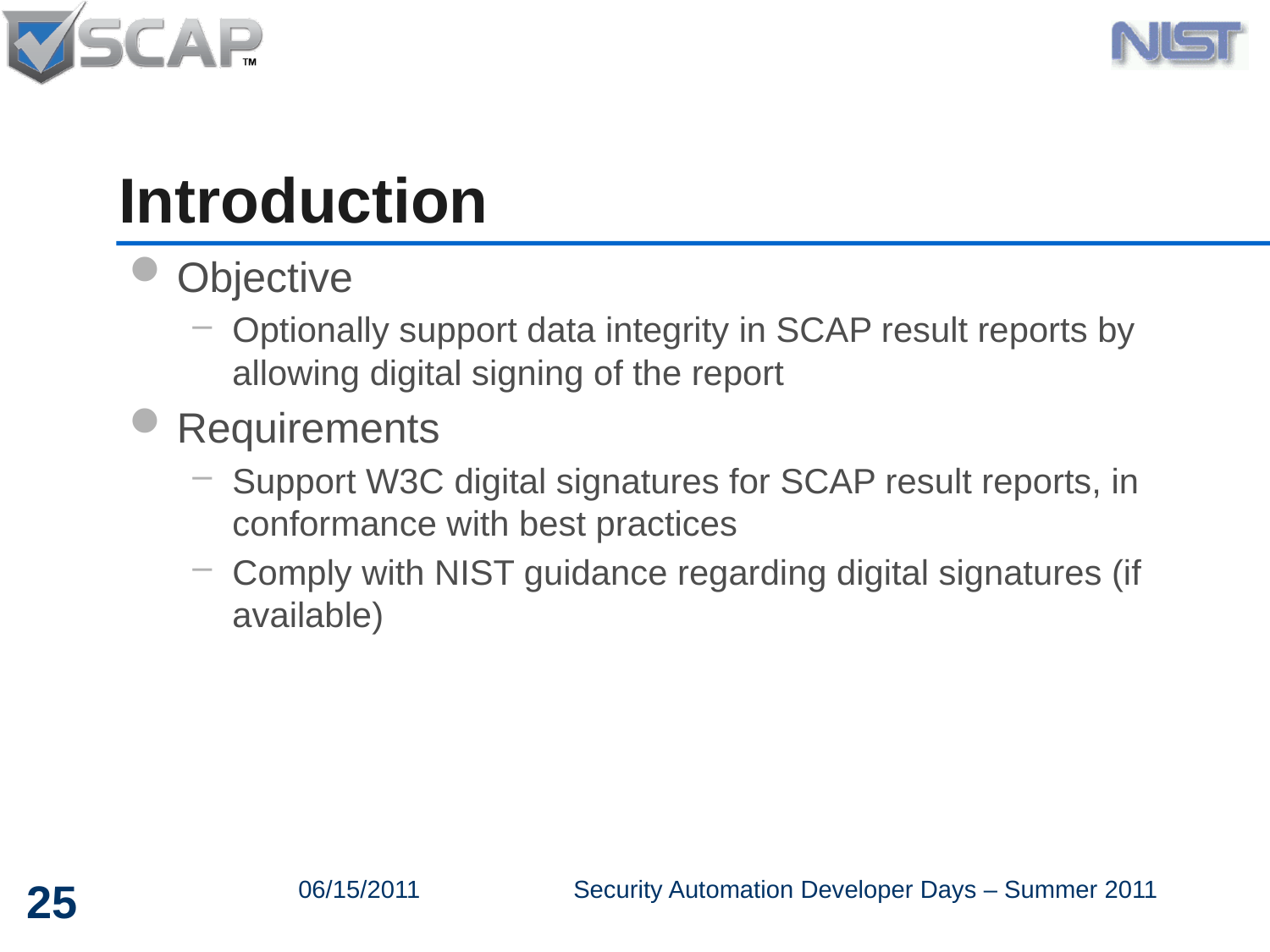

# Introduction
Objective
Optionally support data integrity in SCAP result reports by allowing digital signing of the report
Requirements
Support W3C digital signatures for SCAP result reports, in conformance with best practices
Comply with NIST guidance regarding digital signatures (if available)
25
06/15/2011
Security Automation Developer Days – Summer 2011